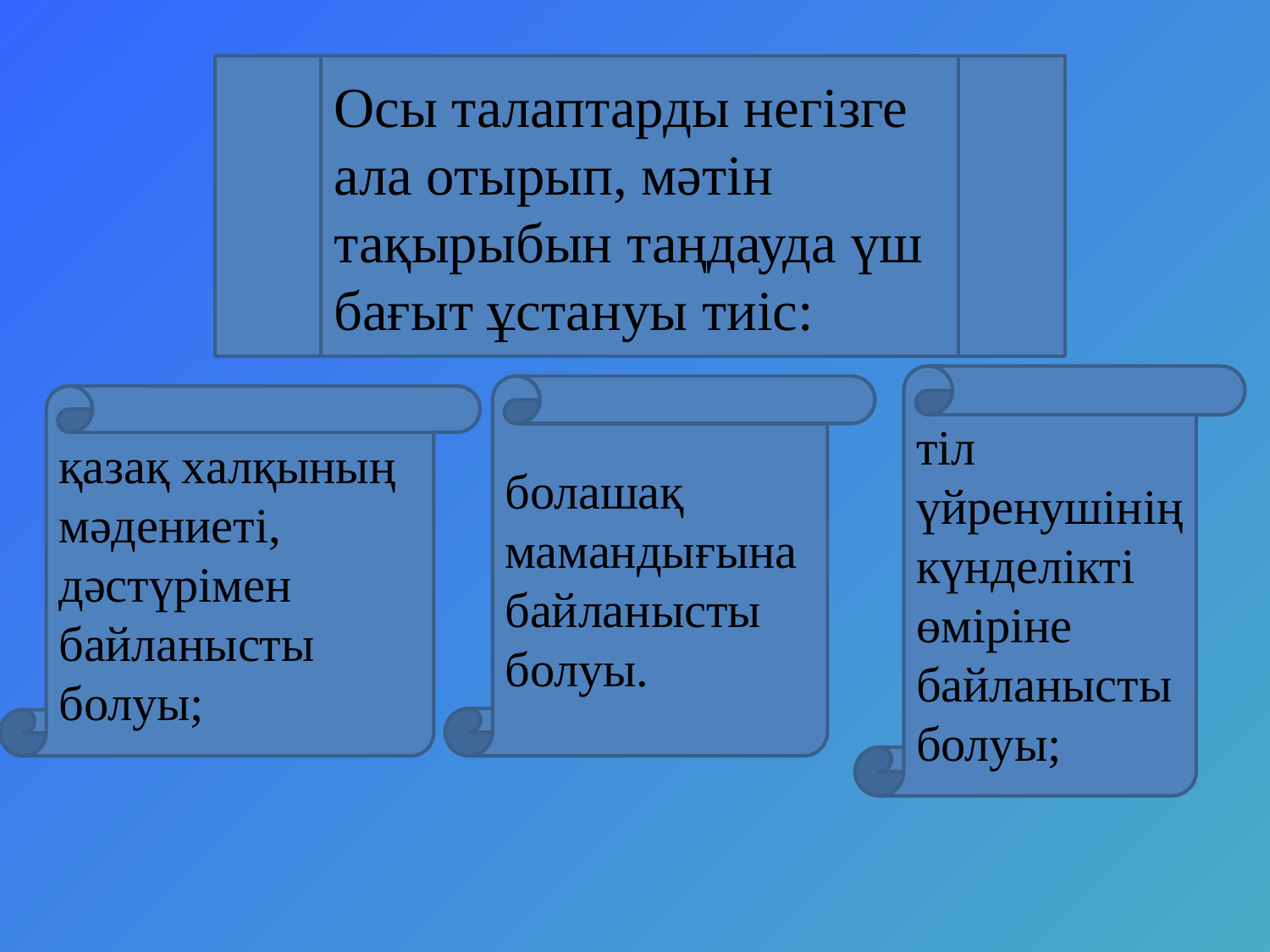

Осы талаптарды негізге ала отырып, мәтін тақырыбын таңдауда үш бағыт ұстануы тиіс:
тіл үйренушінің күнделікті өміріне байланысты болуы;
болашақ мамандығына байланысты болуы.
қазақ халқының мәдениеті, дәстүрімен байланысты болуы;